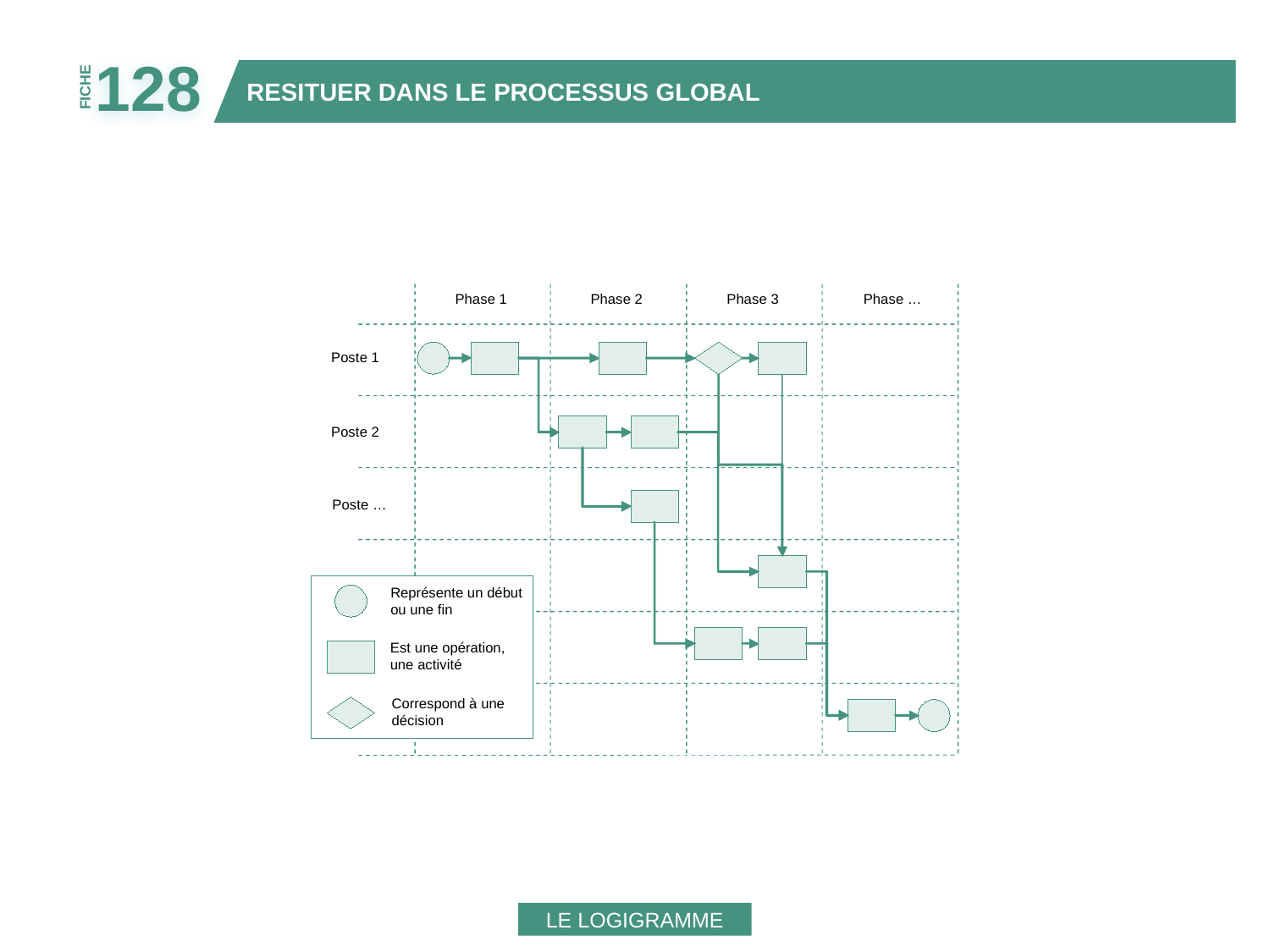

128

RESITUER DANS LE PROCESSUS GLOBAL
FICHE

Phase 1
Phase 2
Phase 3
Phase …

Poste 1

Poste 2

Poste …

Représente un début
ou une fin

Est une opération,
une activité

Correspond à une
décision

LE LOGIGRAMME